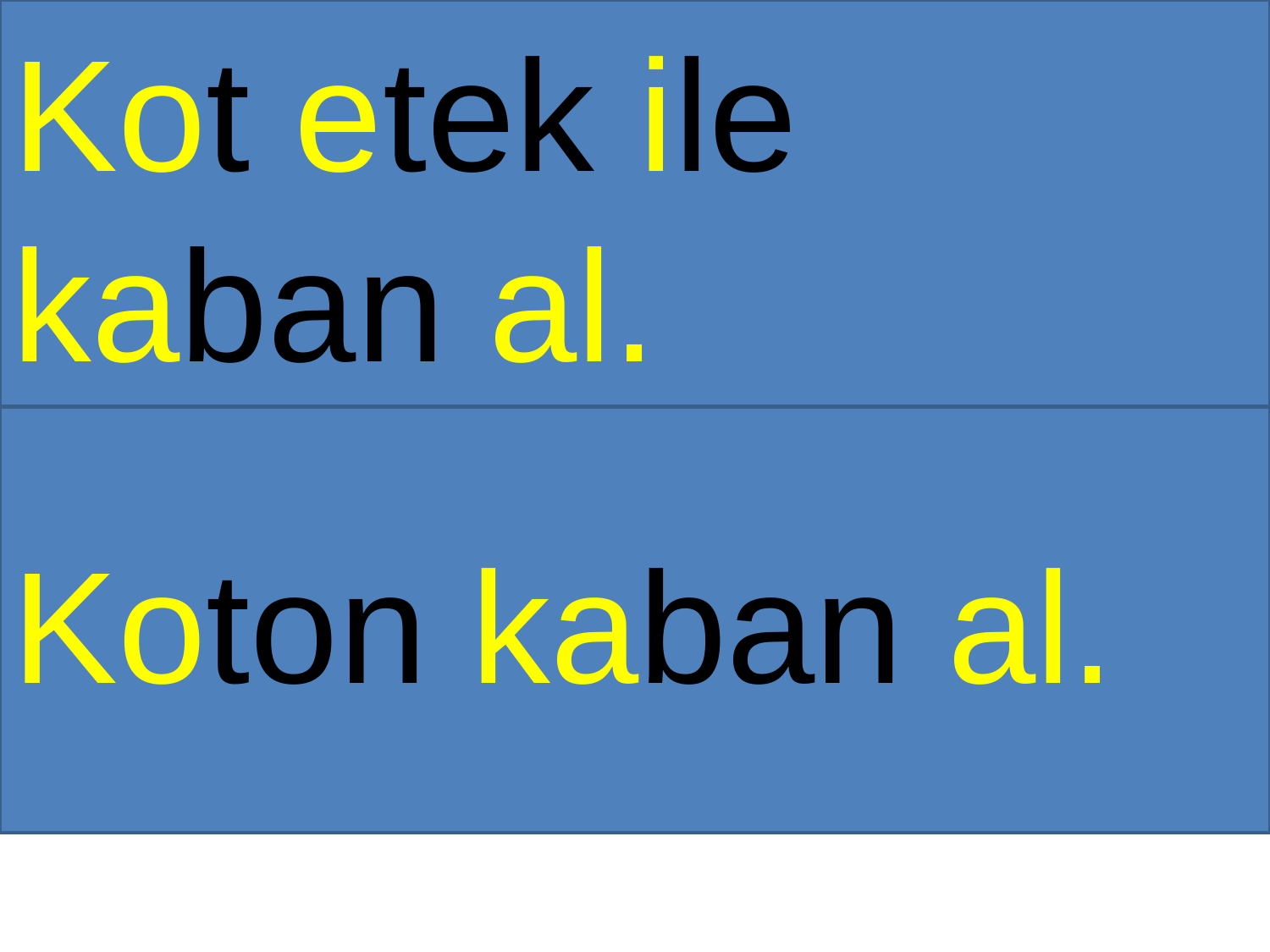

Kot etek ile kaban al.
Koton kaban al.